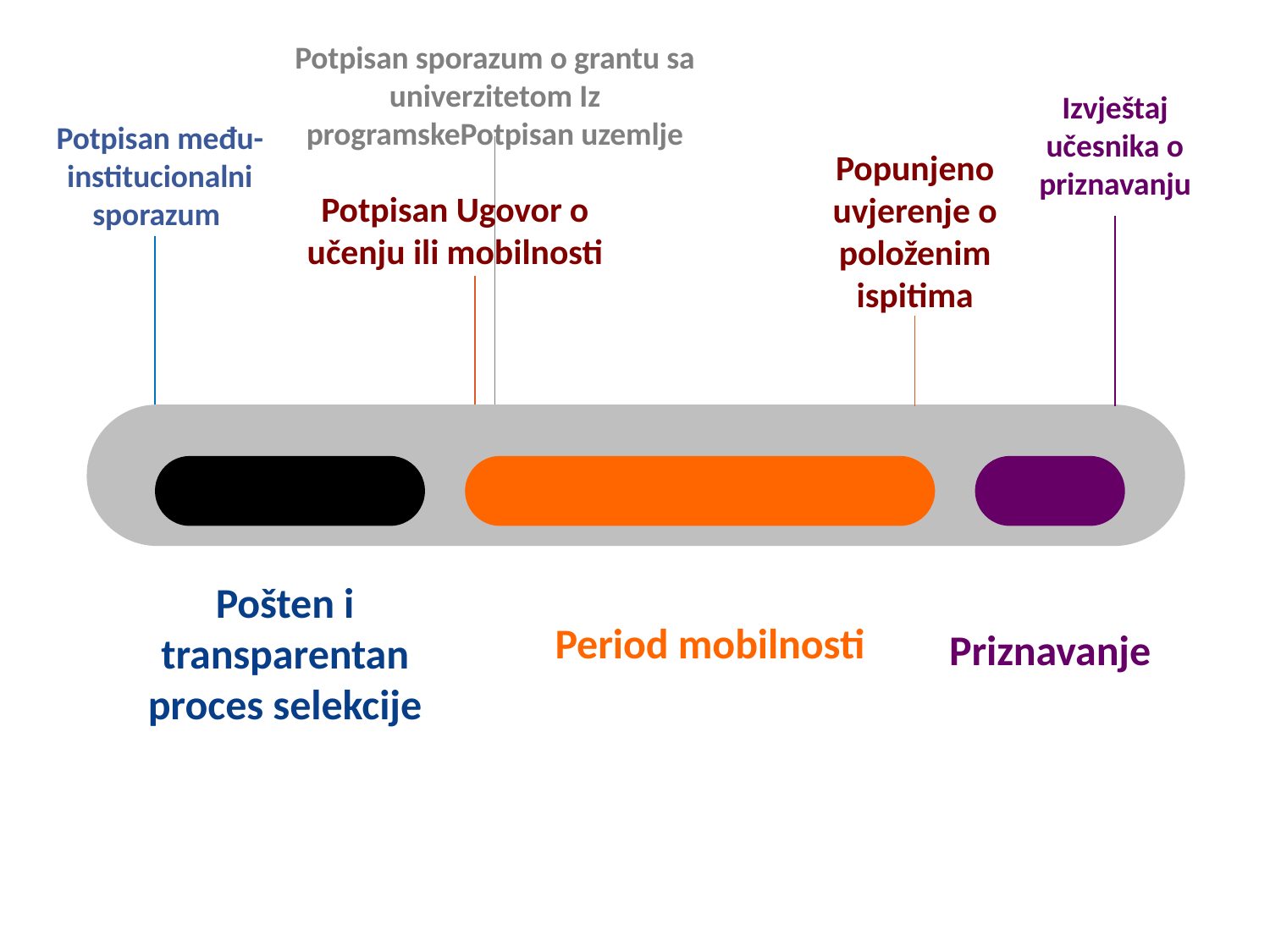

Potpisan sporazum o grantu sa univerzitetom Iz programskePotpisan uzemlje
Izvještaj učesnika o priznavanju
Potpisan među-institucionalni sporazum
Popunjeno uvjerenje o položenim ispitima
Potpisan Ugovor o učenju ili mobilnosti

Nov 7

Dec 20

6 days
Today

18 days

25 days

Pošten i transparentan proces selekcije

17 days

Period mobilnosti

Priznavanje
25 days